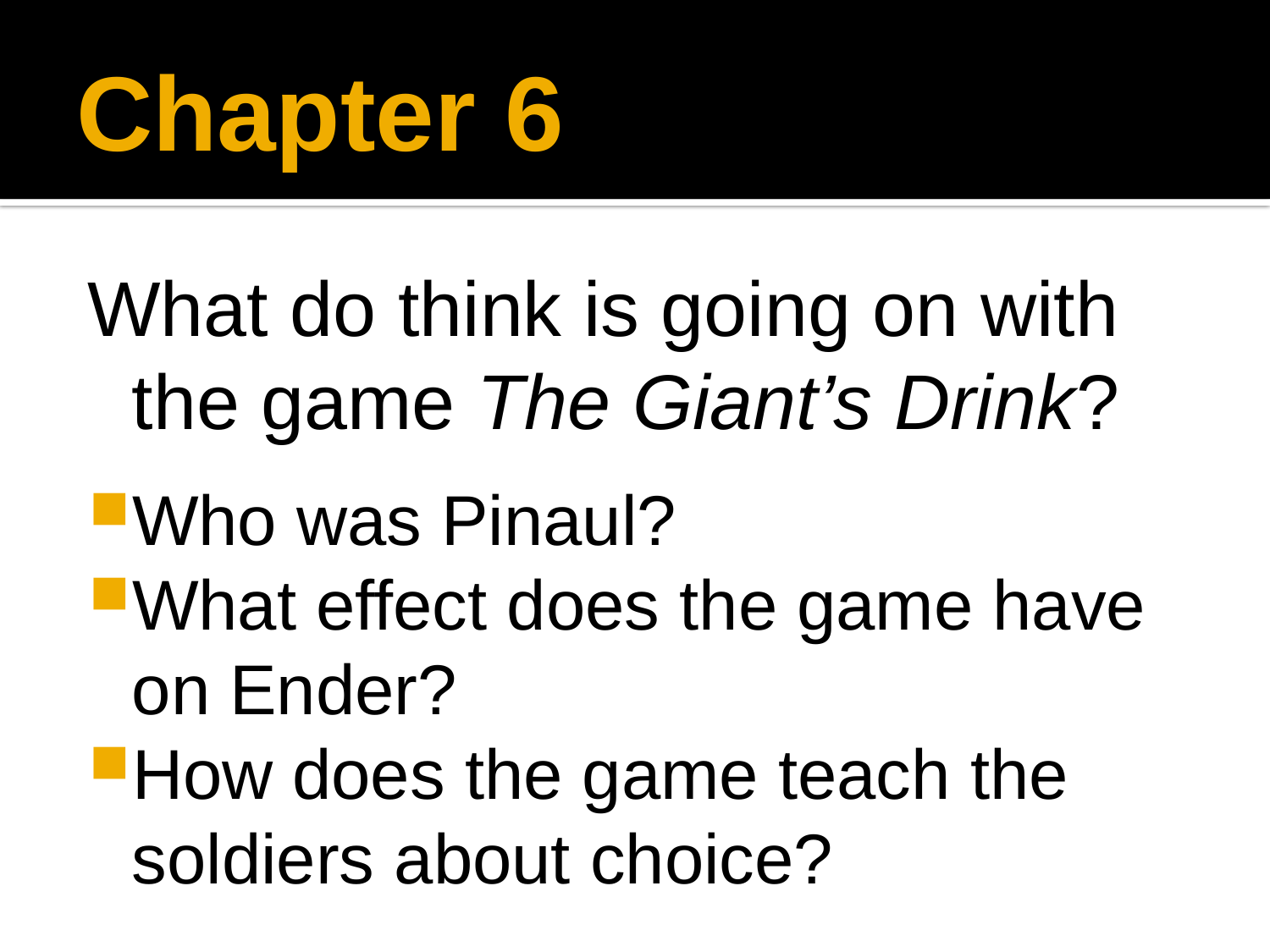

# Chapter 6
What do think is going on with the game The Giant’s Drink?

Who was Pinaul?
What effect does the game have on Ender?
How does the game teach the soldiers about choice?